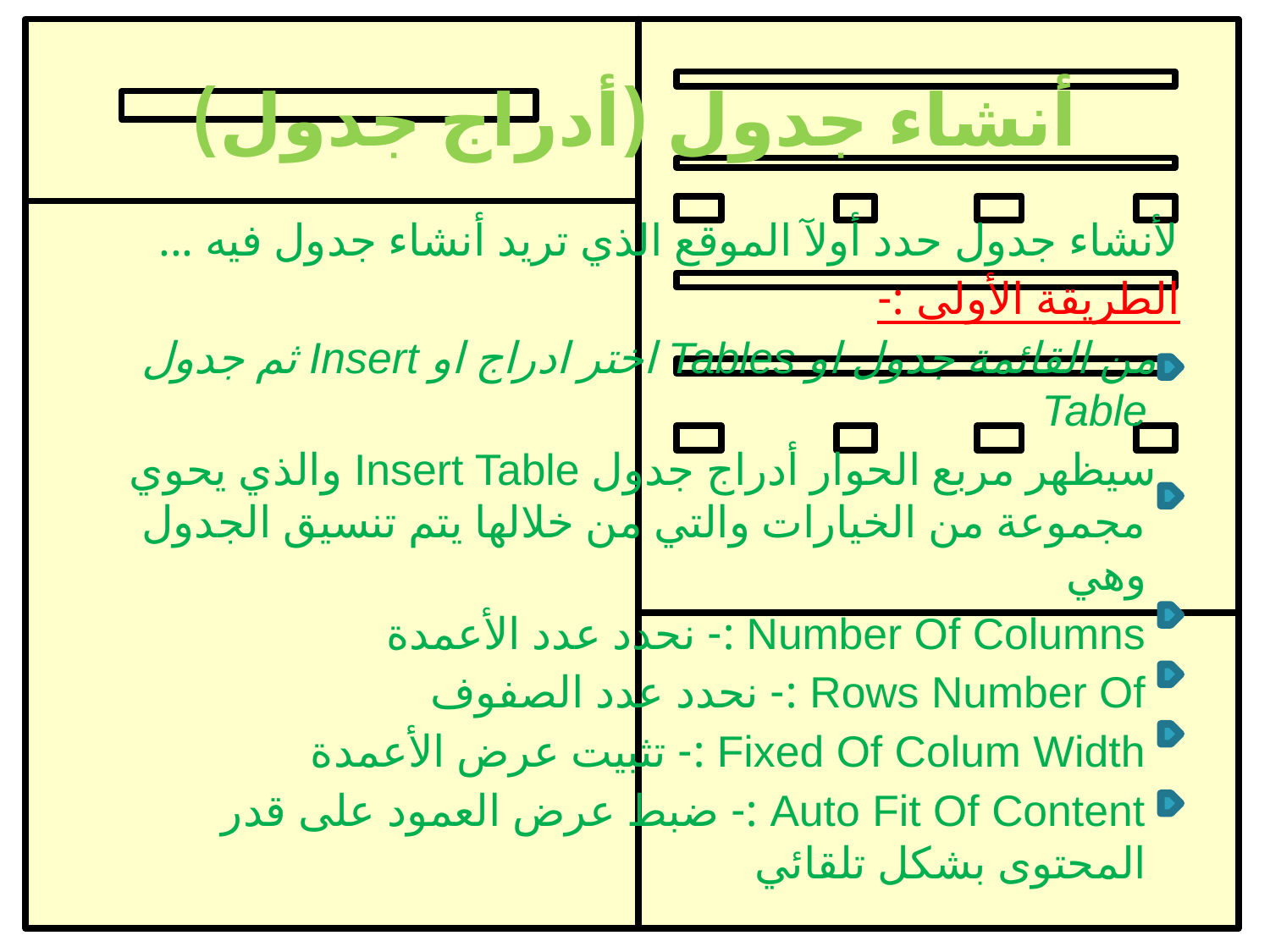

# أنشاء جدول (أدراج جدول)
لأنشاء جدول حدد أولآ الموقع الذي تريد أنشاء جدول فيه ...
الطريقة الأولى :-
  من القائمة جدول او Tables اختر ادراج او Insert ثم جدول Table
  سيظهر مربع الحوار أدراج جدول Insert Table والذي يحوي مجموعة من الخيارات والتي من خلالها يتم تنسيق الجدول وهي
   Number Of Columns :- نحدد عدد الأعمدة
   Rows Number Of :- نحدد عدد الصفوف
   Fixed Of Colum Width :- تثبيت عرض الأعمدة
   Auto Fit Of Content :- ضبط عرض العمود على قدر المحتوى بشكل تلقائي